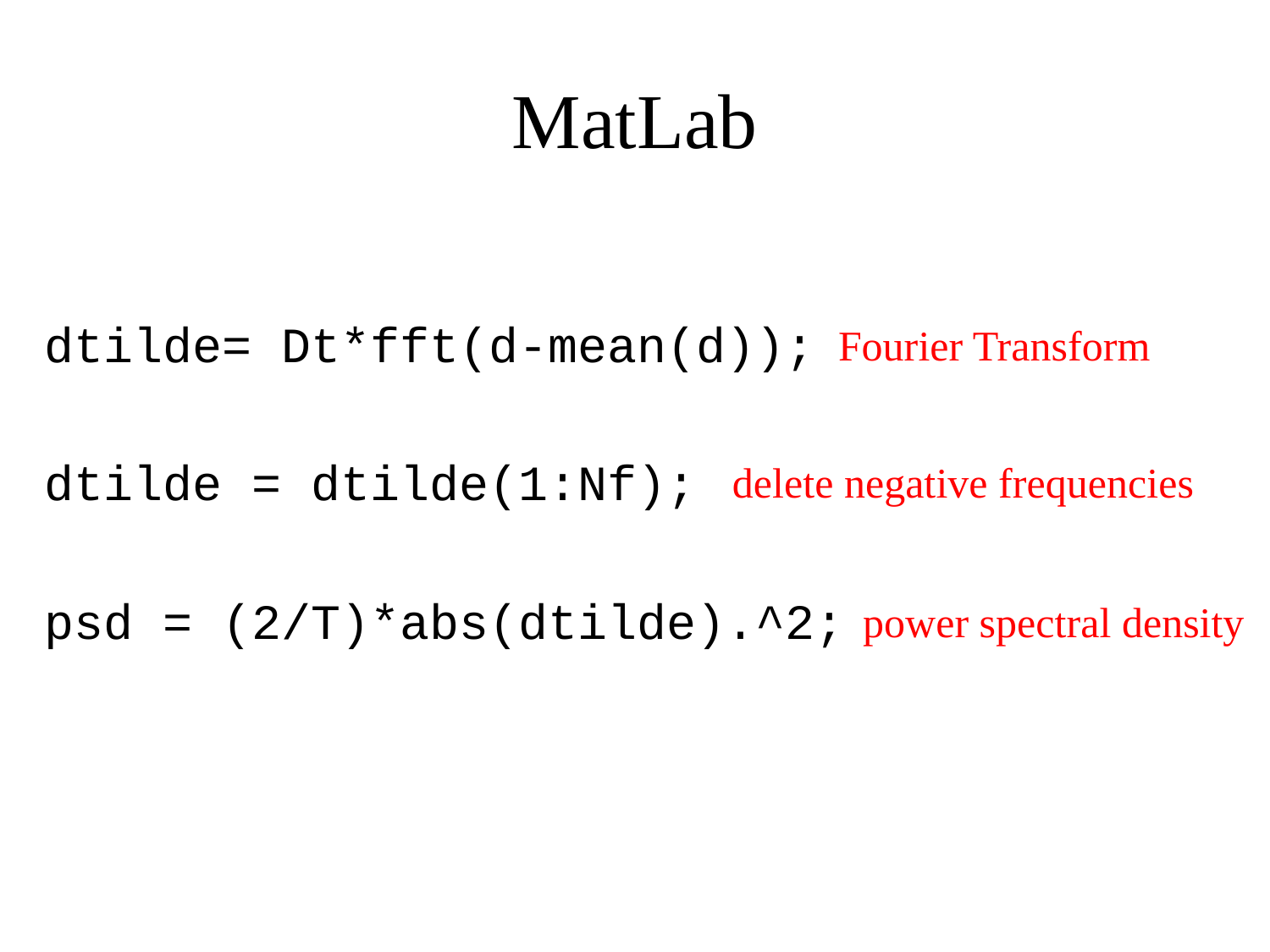

# MatLab
Fourier Transform
dtilde= Dt*fft(d-mean(d));

dtilde = dtilde(1:Nf);

psd = (2/T)*abs(dtilde).^2;
delete negative frequencies
power spectral density